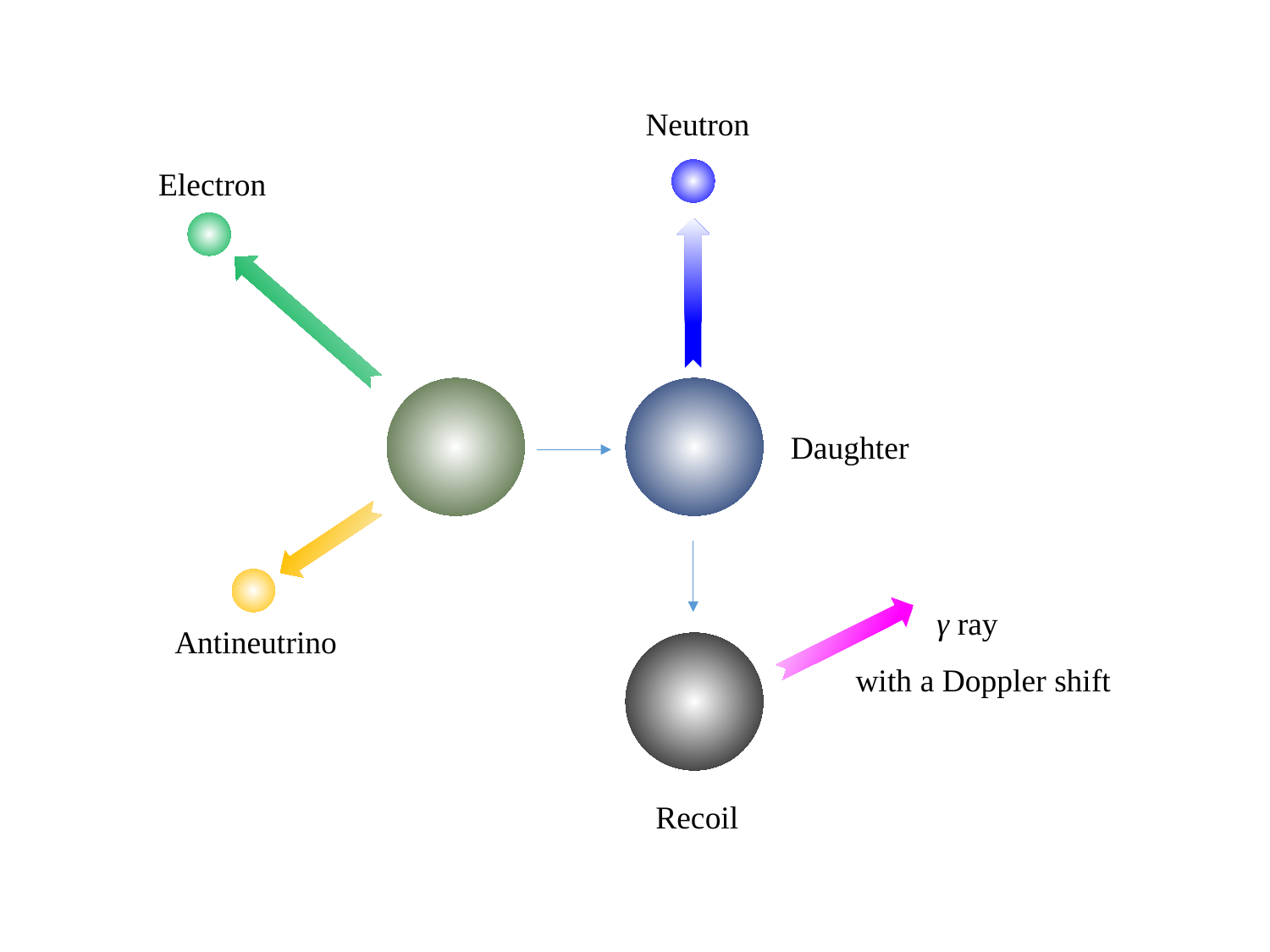

Neutron
Electron

Daughter

γ ray
with a Doppler shift
Antineutrino

Recoil